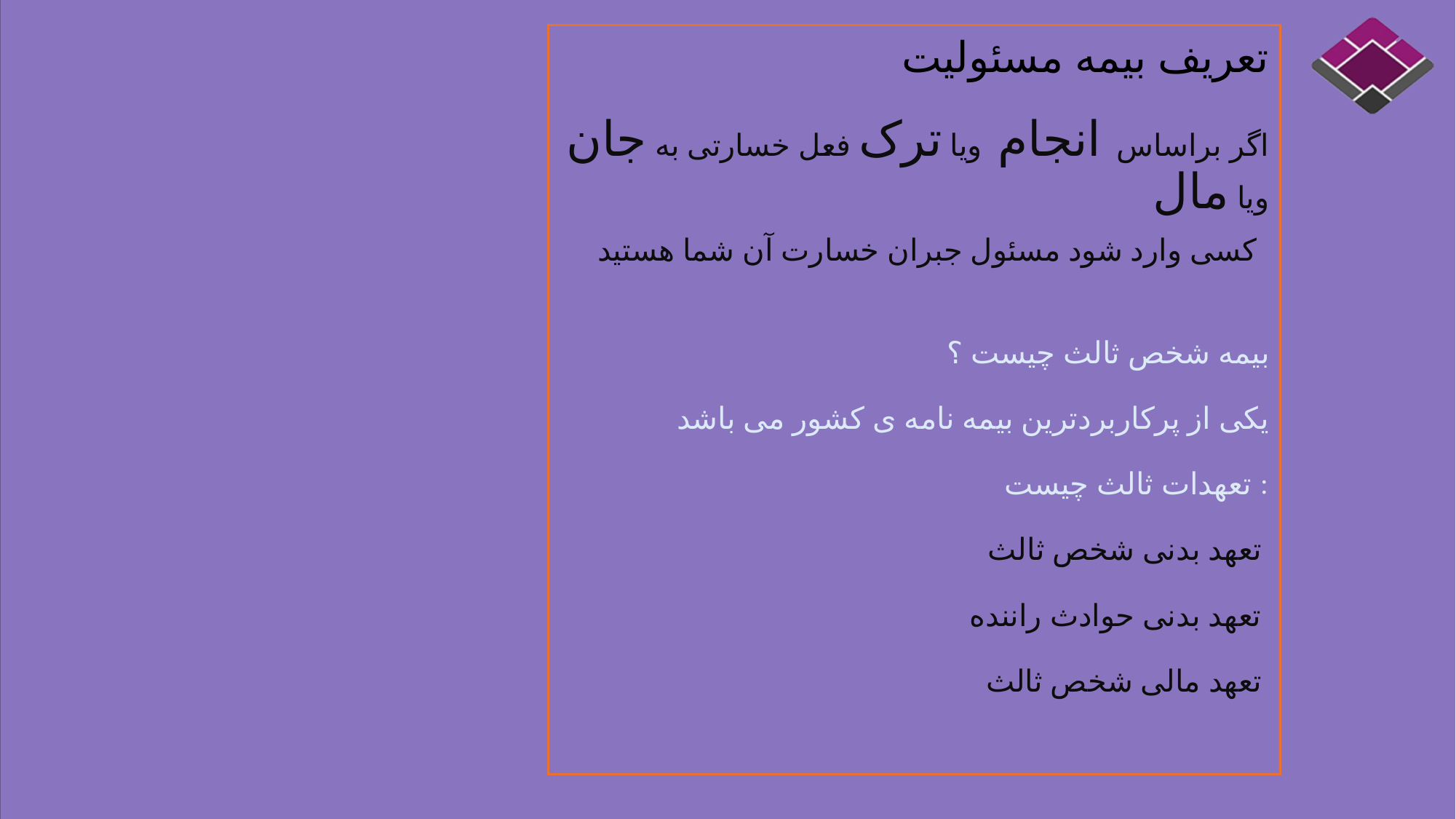

تعریف بیمه مسئولیت
اگر براساس  انجام  ویا ترک فعل خسارتی به جان ویا مال
 کسی وارد شود مسئول جبران خسارت آن شما هستید
بیمه شخص ثالث چیست ؟
یکی از پرکاربردترین بیمه نامه ی کشور می باشد
تعهدات ثالث چیست :
تعهد بدنی شخص ثالث

 تعهد بدنی حوادث راننده

 تعهد مالی شخص ثالث